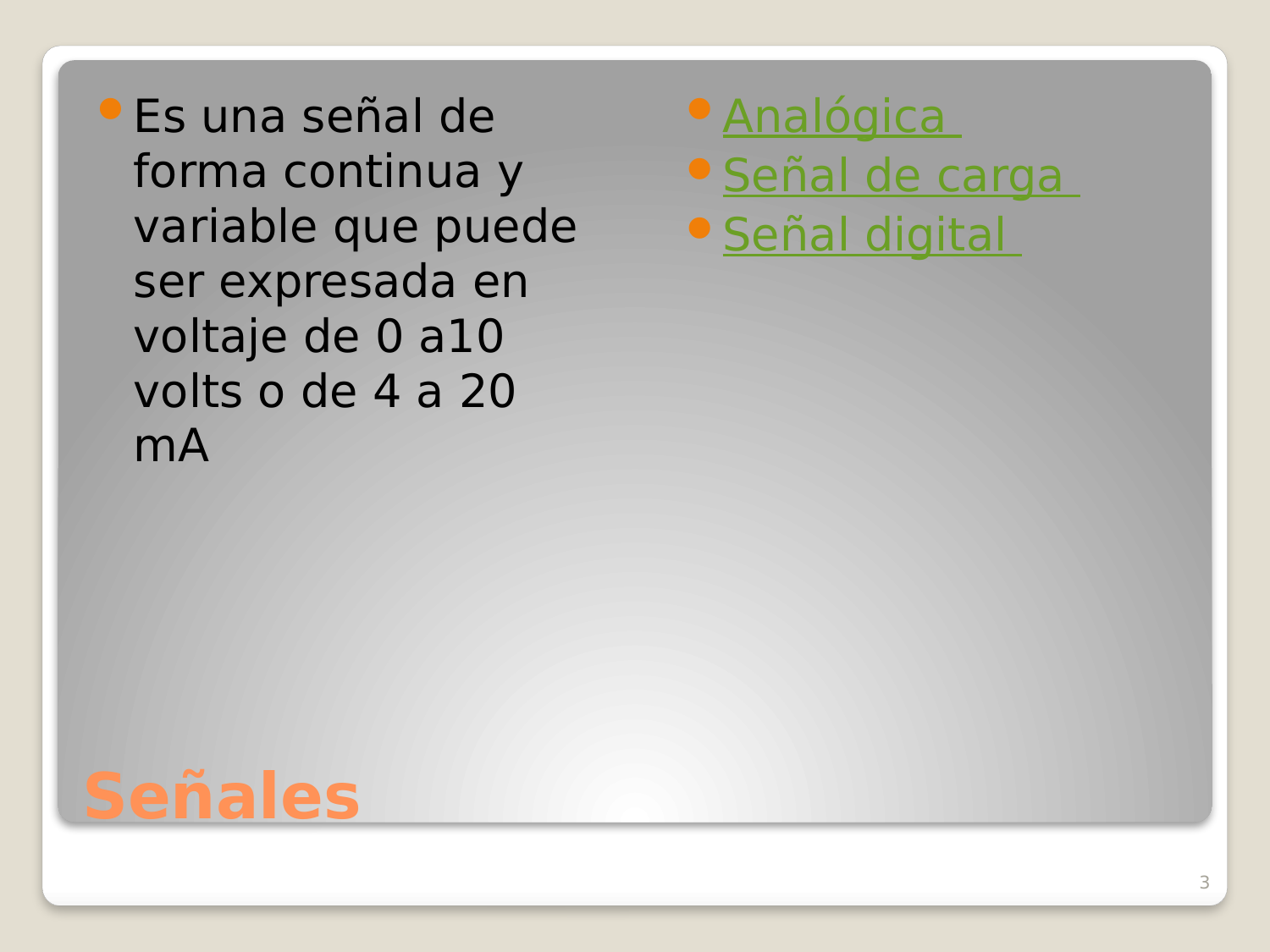

Es una señal de forma continua y variable que puede ser expresada en voltaje de 0 a10 volts o de 4 a 20 mA
Analógica
Señal de carga
Señal digital
# Señales
3